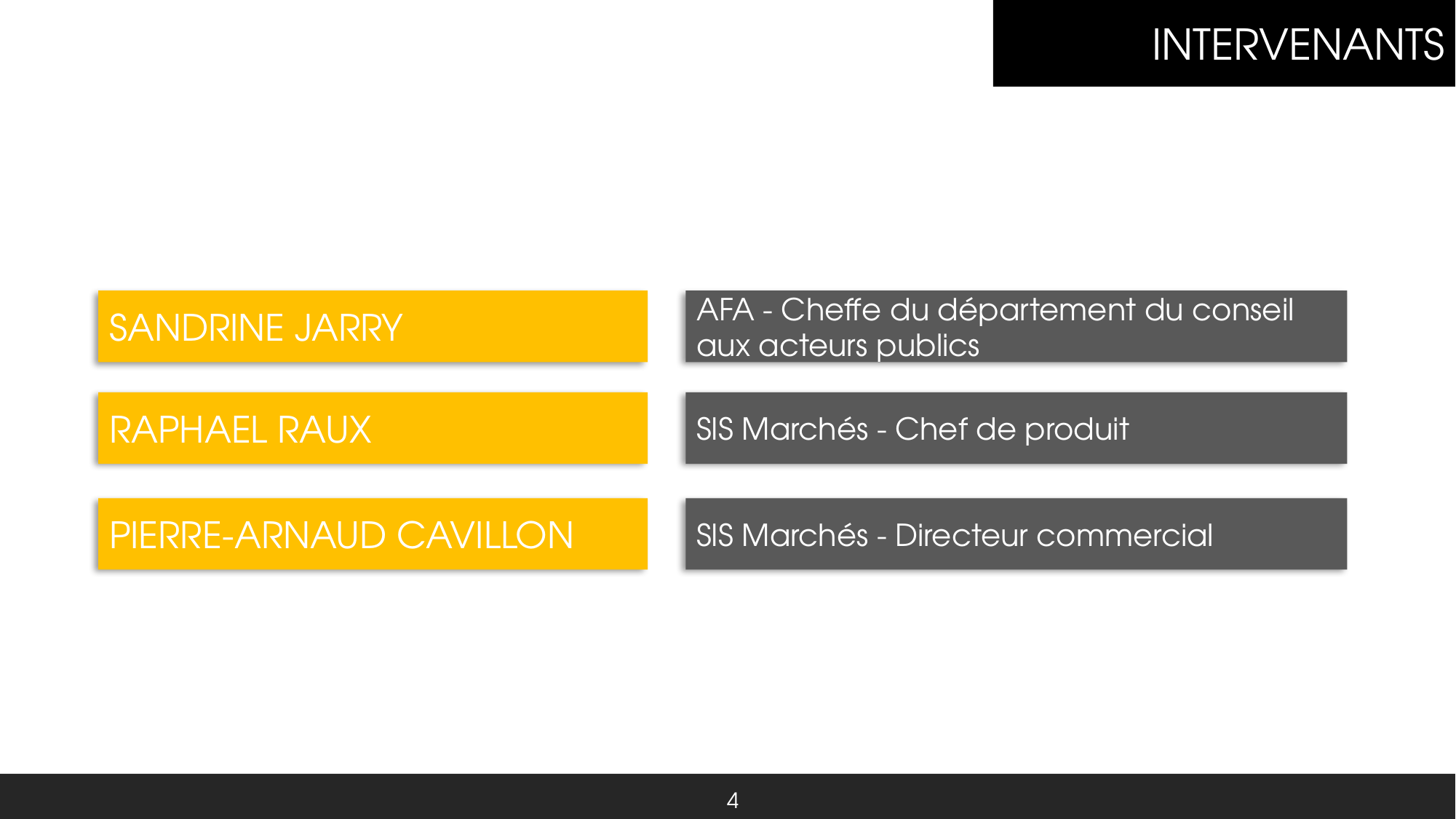

INTERVENANTS
AFA - Cheffe du département du conseil aux acteurs publics
SANDRINE JARRY
SIS Marchés - Chef de produit
RAPHAEL RAUX
SIS Marchés - Directeur commercial
PIERRE-ARNAUD CAVILLON

4